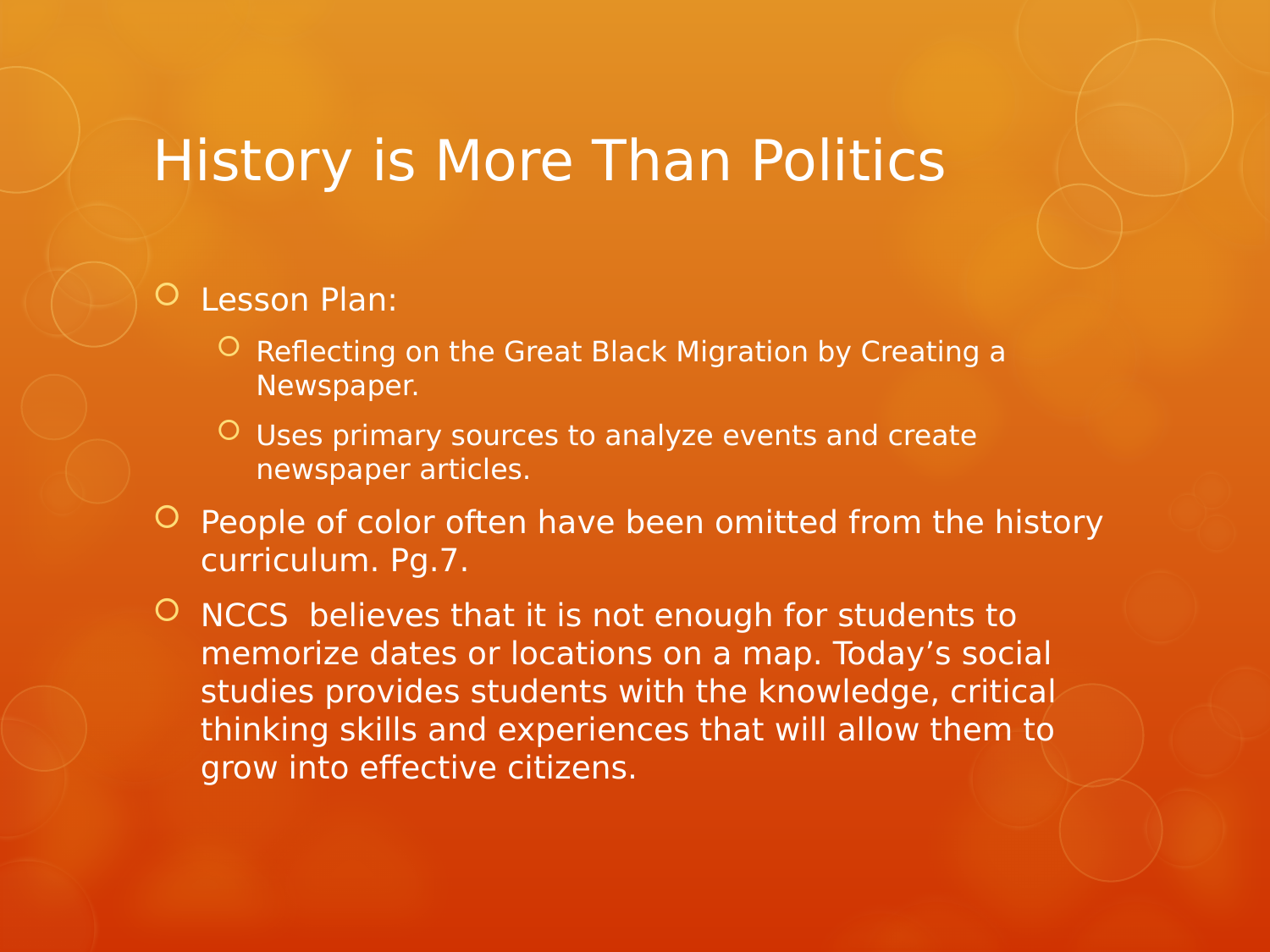

# History is More Than Politics
Lesson Plan:
Reflecting on the Great Black Migration by Creating a Newspaper.
Uses primary sources to analyze events and create newspaper articles.
People of color often have been omitted from the history curriculum. Pg.7.
NCCS  believes that it is not enough for students to memorize dates or locations on a map. Today’s social studies provides students with the knowledge, critical thinking skills and experiences that will allow them to grow into effective citizens.